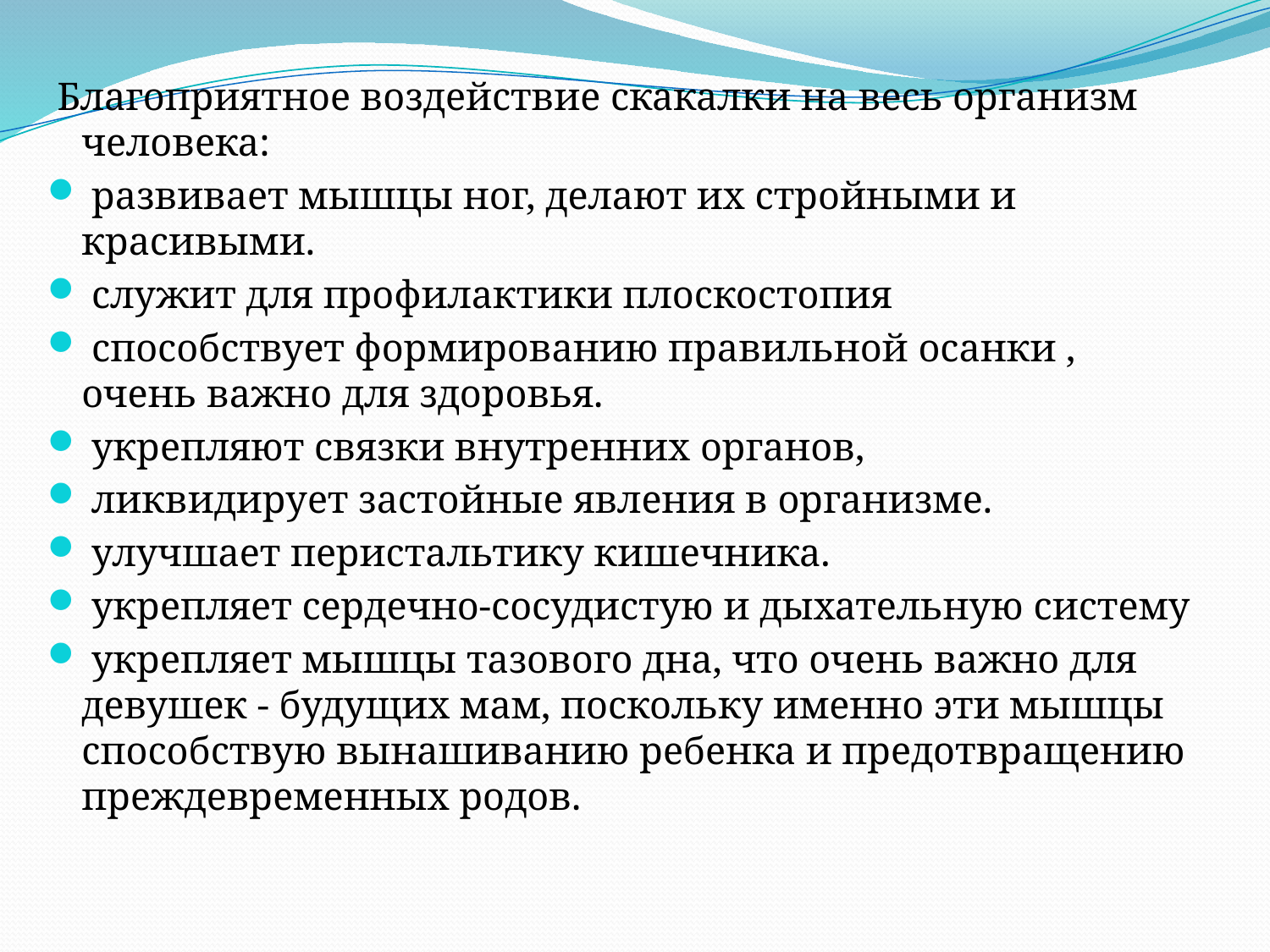

Благоприятное воздействие скакалки на весь организм человека:
 развивает мышцы ног, делают их стройными и красивыми.
 служит для профилактики плоскостопия
 способствует формированию правильной осанки , очень важно для здоровья.
 укрепляют связки внутренних органов,
 ликвидирует застойные явления в организме.
 улучшает перистальтику кишечника.
 укрепляет сердечно-сосудистую и дыхательную систему
 укрепляет мышцы тазового дна, что очень важно для девушек - будущих мам, поскольку именно эти мышцы способствую вынашиванию ребенка и предотвращению преждевременных родов.

#